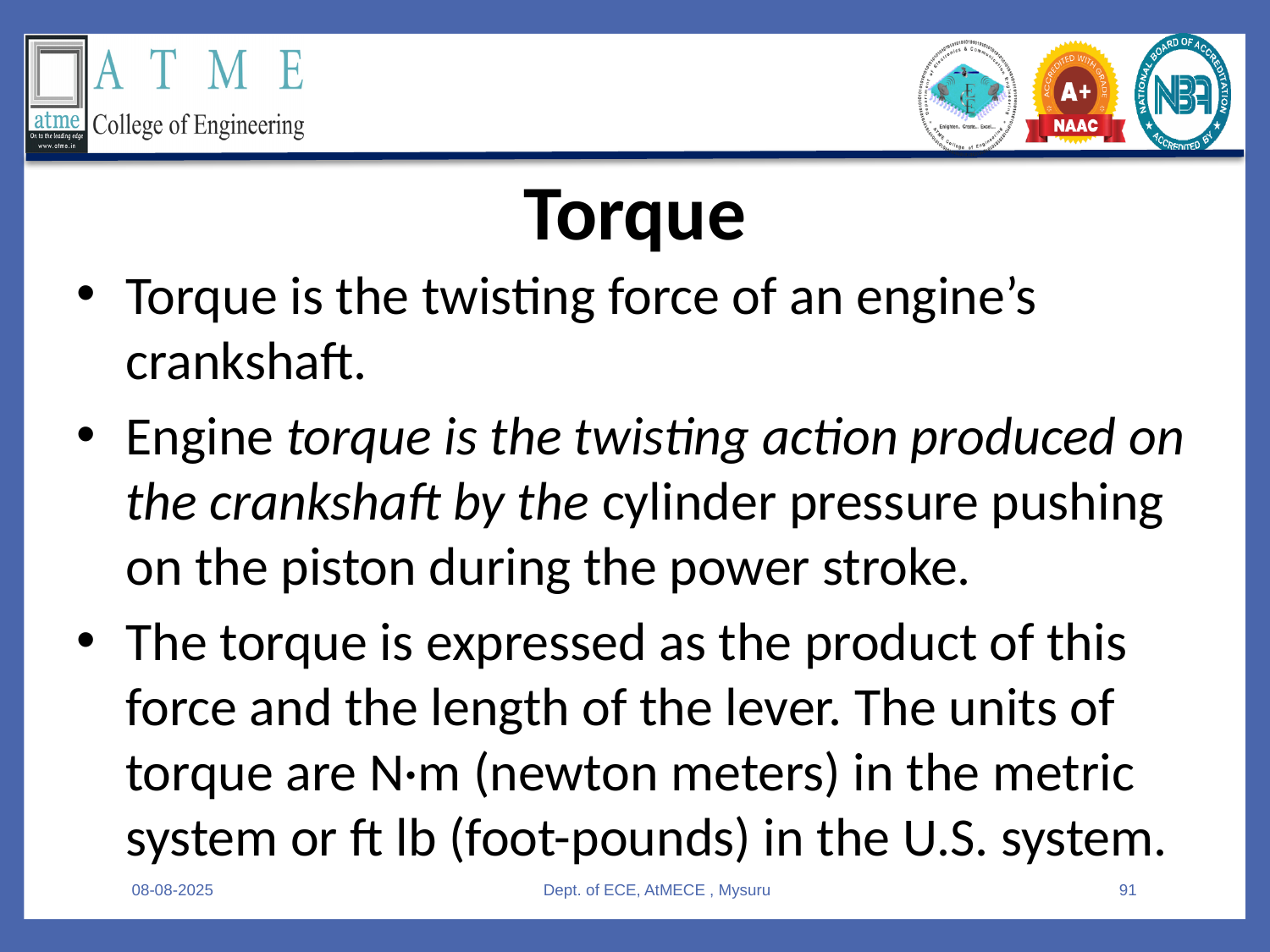

Torque
Torque is the twisting force of an engine’s crankshaft.
Engine torque is the twisting action produced on the crankshaft by the cylinder pressure pushing on the piston during the power stroke.
The torque is expressed as the product of this force and the length of the lever. The units of torque are N·m (newton meters) in the metric system or ft lb (foot-pounds) in the U.S. system.
08-08-2025
Dept. of ECE, AtMECE , Mysuru
91